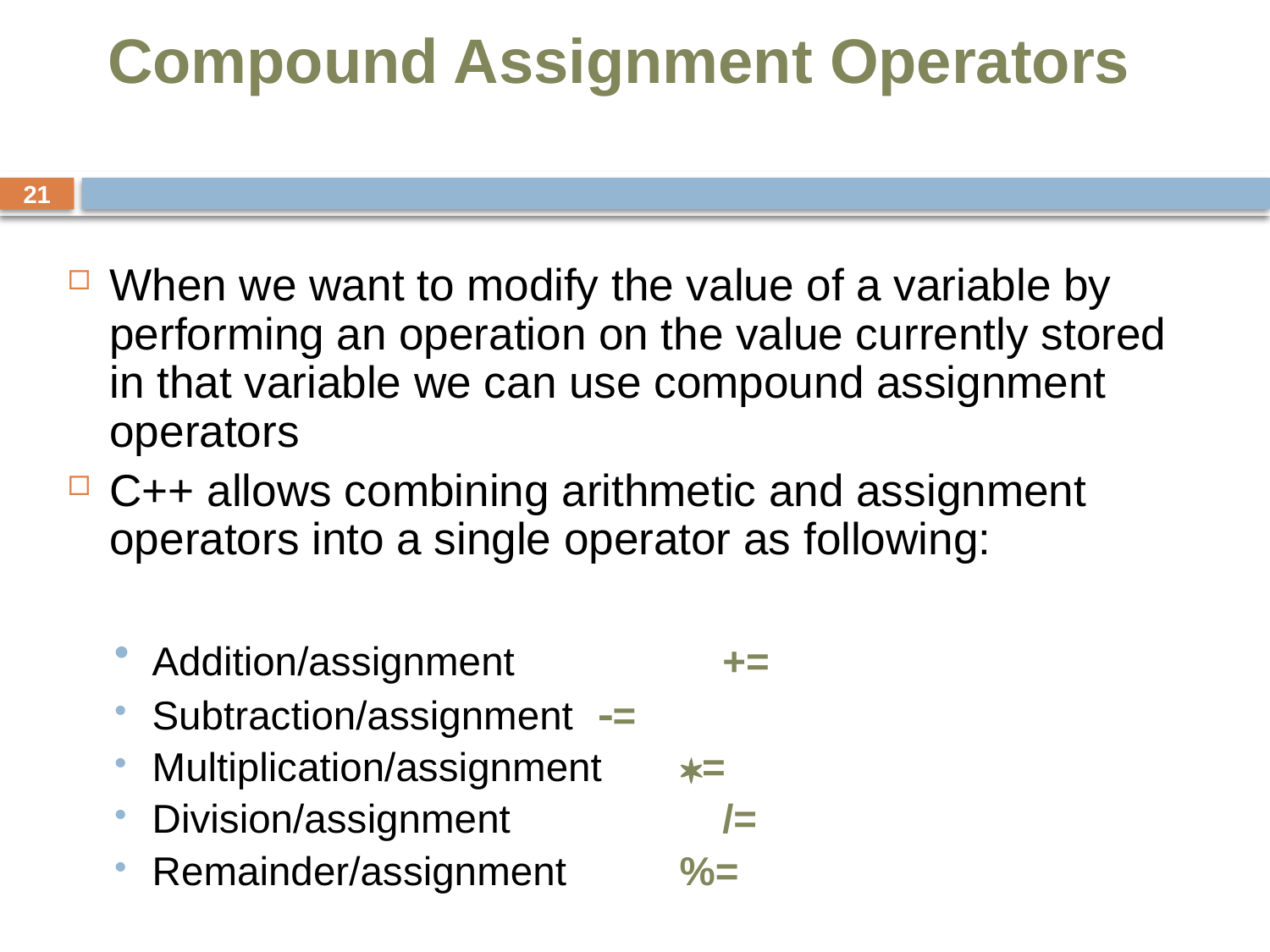

# Compound Assignment Operators
21
When we want to modify the value of a variable by performing an operation on the value currently stored in that variable we can use compound assignment operators
C++ allows combining arithmetic and assignment operators into a single operator as following:

	Addition/assignment	           +=
	Subtraction/assignment	−=
	Multiplication/assignment       ∗=
	Division/assignment	           /=
	Remainder/assignment          %=